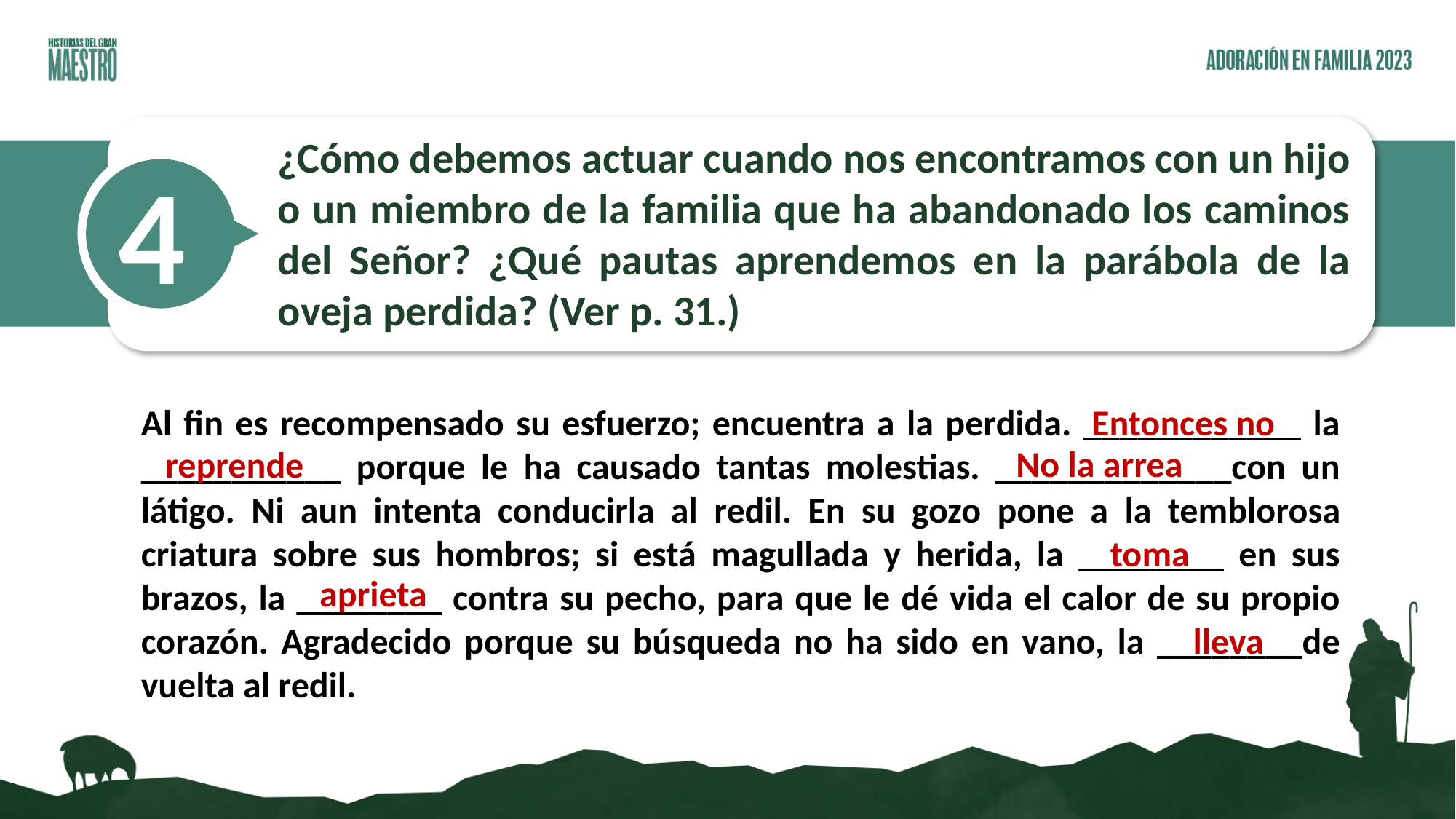

¿Cómo debemos actuar cuando nos encontramos con un hijo o un miembro de la familia que ha abandonado los caminos del Señor? ¿Qué pautas aprendemos en la parábola de la oveja perdida? (Ver p. 31.)
4
Entonces no
Al fin es recompensado su esfuerzo; encuentra a la perdida. ____________ la ___________ porque le ha causado tantas molestias. _____________con un látigo. Ni aun intenta conducirla al redil. En su gozo pone a la temblorosa criatura sobre sus hombros; si está magullada y herida, la ________ en sus brazos, la ________ contra su pecho, para que le dé vida el calor de su propio corazón. Agradecido porque su búsqueda no ha sido en vano, la ________de vuelta al redil.
No la arrea
reprende
toma
aprieta
lleva